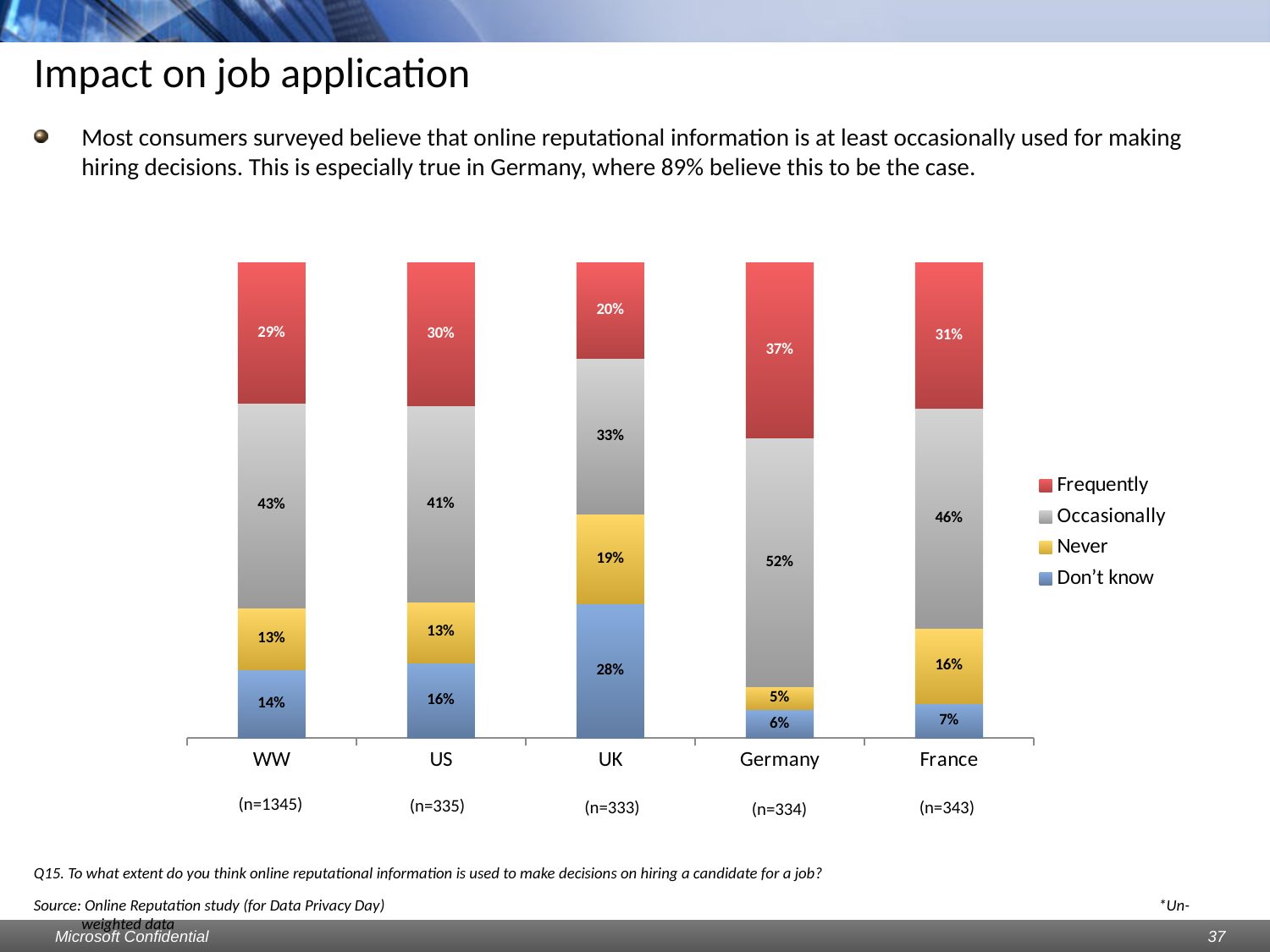

# Impact on job application
Most consumers surveyed believe that online reputational information is at least occasionally used for making hiring decisions. This is especially true in Germany, where 89% believe this to be the case.

### Chart

| Category | Don’t know       | Never            | Occasionally     | Frequently       |
|---|---|---|---|---|
| WW | 0.14275092936802972 | 0.13085501858736162 | 0.4319702602230517 | 0.29442379182156353 |
| US | 0.1582089552238806 | 0.1283582089552239 | 0.41194029850746416 | 0.3014925373134345 |
| UK | 0.2822822822822844 | 0.18918918918919012 | 0.32732732732733033 | 0.2012012012012014 |
| Germany | 0.05988023952095842 | 0.047904191616766484 | 0.5239520958083833 | 0.3682634730538939 |
| France | 0.07288629737609383 | 0.15743440233236378 | 0.463556851311955 | 0.3061224489795935 |
(n=1345)
(n=335)
(n=333)
(n=343)
(n=334)
Q15. To what extent do you think online reputational information is used to make decisions on hiring a candidate for a job?
Source: Online Reputation study (for Data Privacy Day) 						                 *Un-weighted data